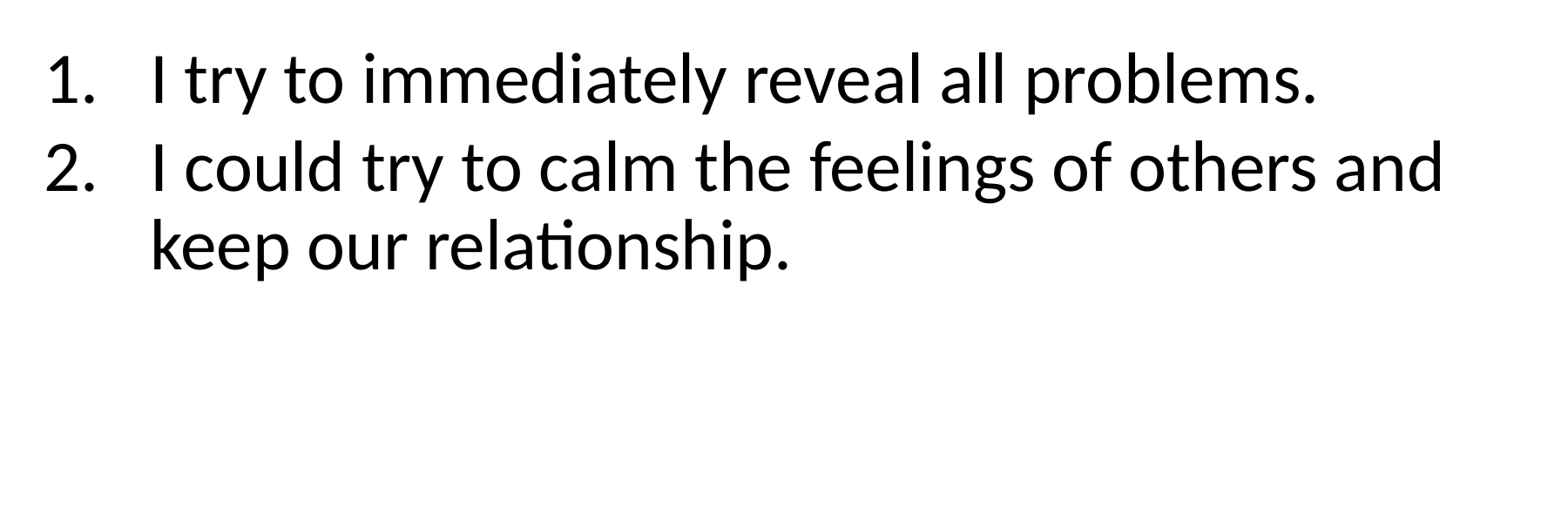

I try to immediately reveal all problems.
I could try to calm the feelings of others and keep our relationship.